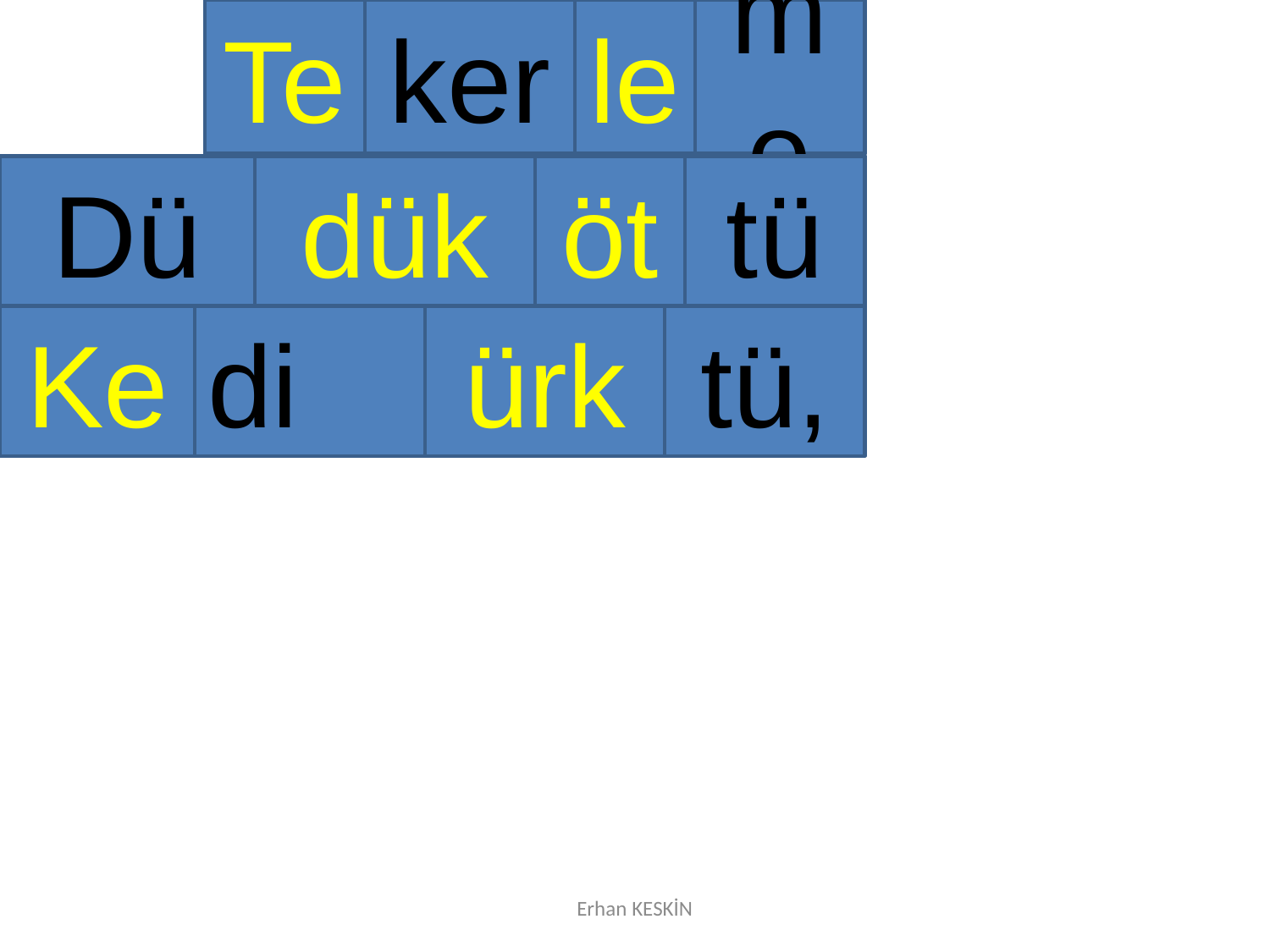

Te
ker
le
me
Dü
dük
öt
tü
Ke
di
ürk
tü,
Erhan KESKİN